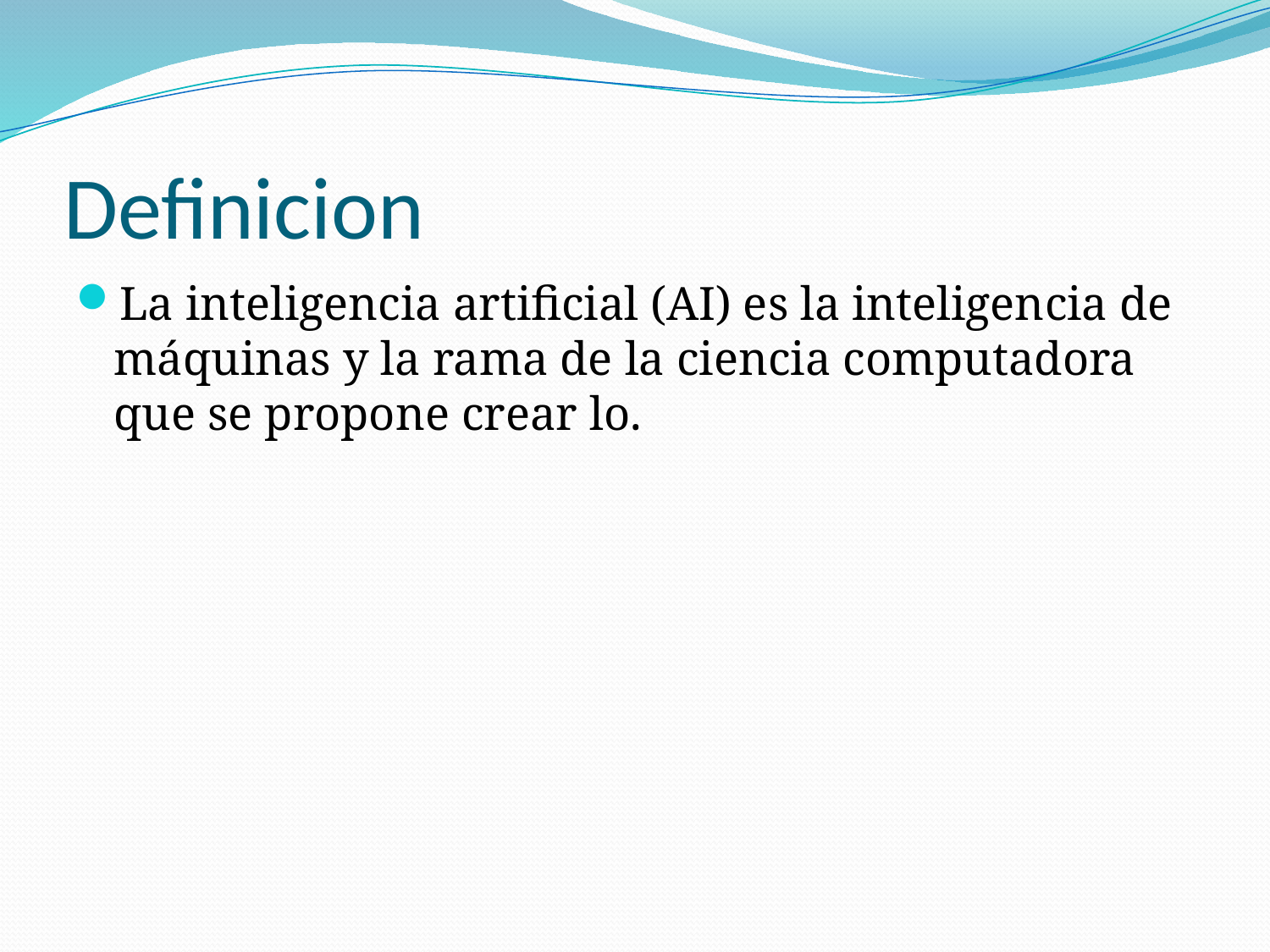

# Definicion
La inteligencia artificial (AI) es la inteligencia de máquinas y la rama de la ciencia computadora que se propone crear lo.